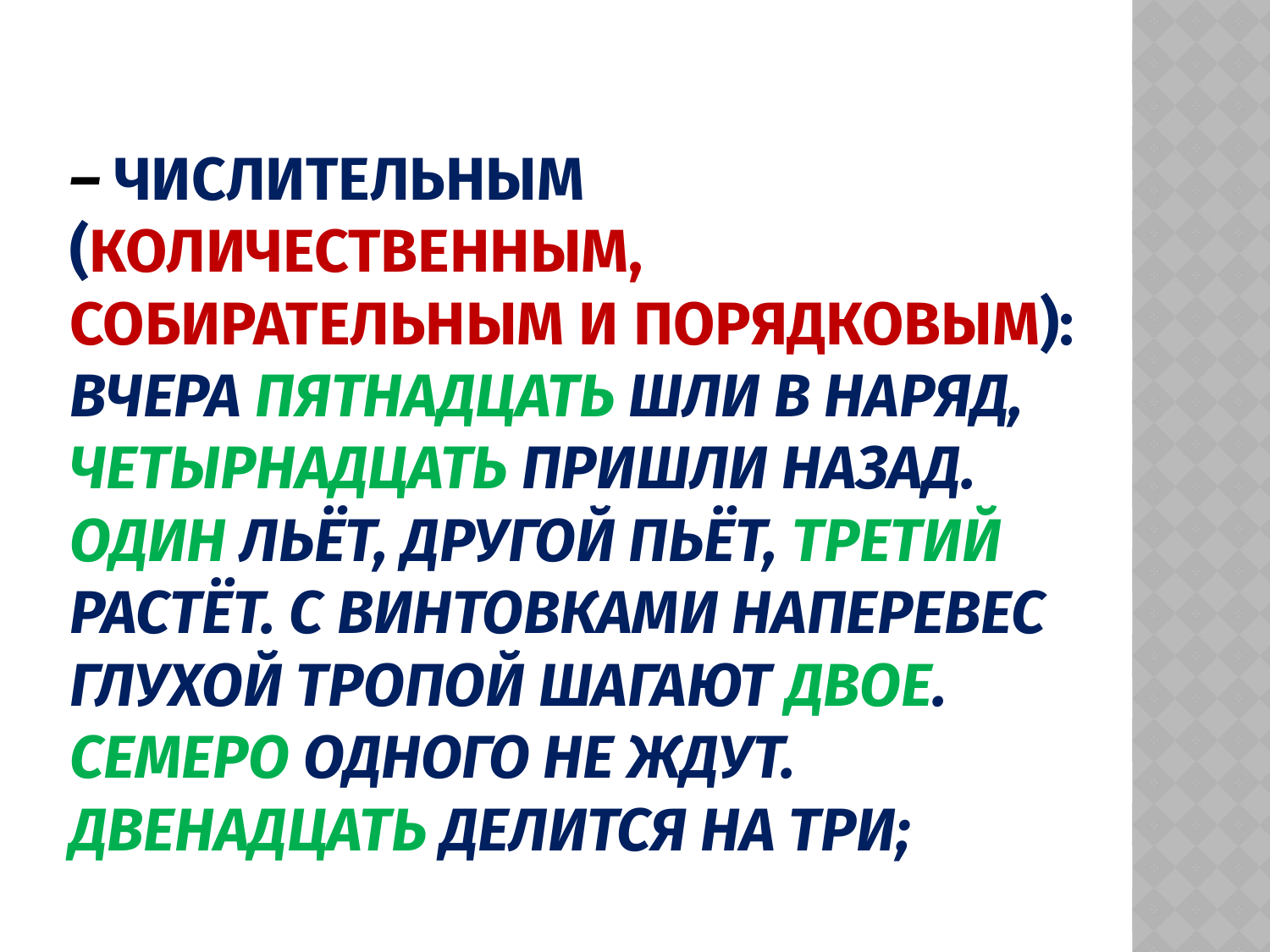

# – числительным (количественным, собирательным и порядковым): Вчера пятнадцать шли в наряд, четырнадцать пришли назад. Один льёт, другой пьёт, третий растёт. С винтовками наперевес глухой тропой шагают двое. Семеро одного не ждут. Двенадцать делится на три;